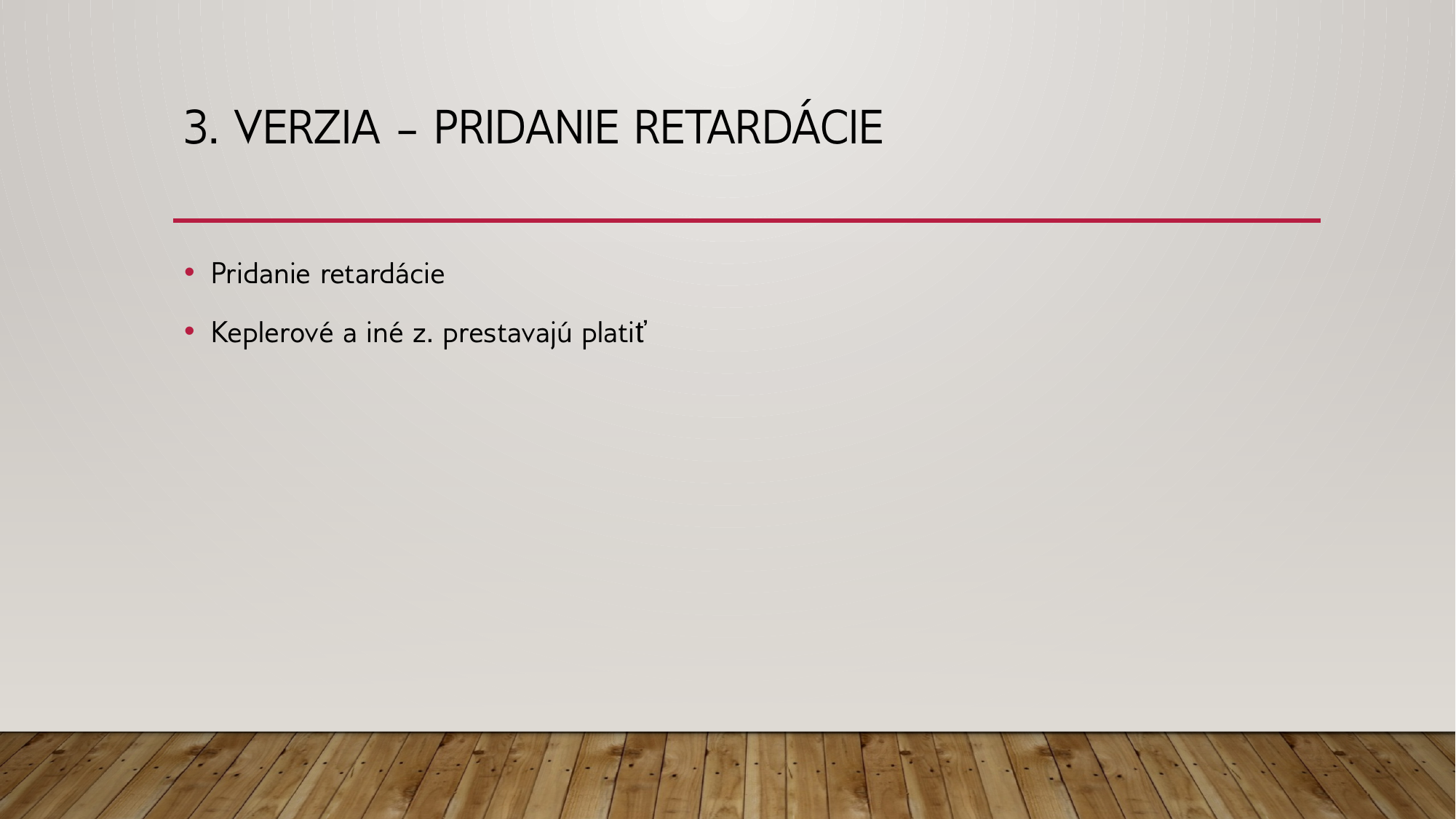

# 3. Verzia – pridanie retardácie
Pridanie retardácie
Keplerové a iné z. prestavajú platiť